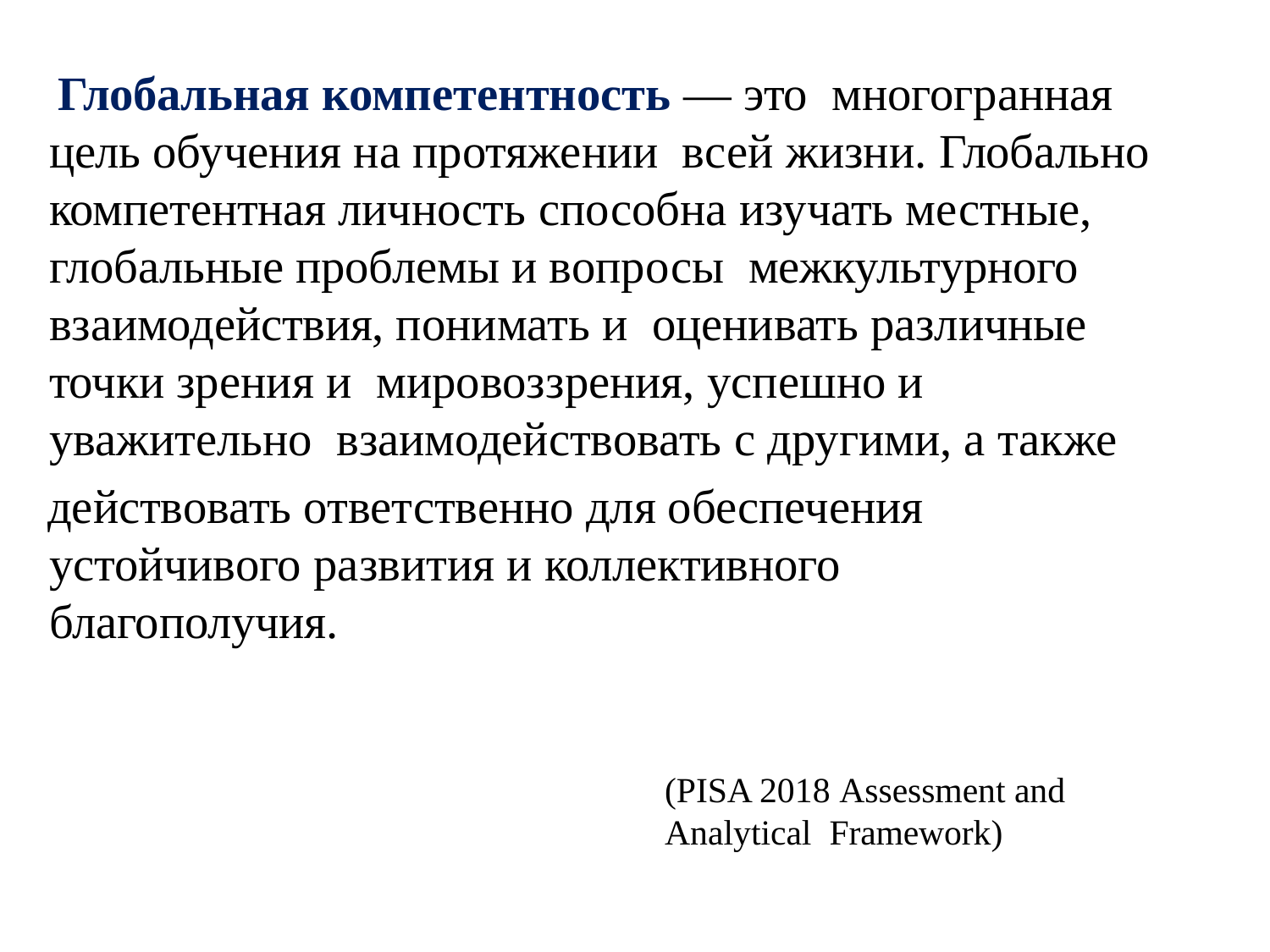

Глобальная компетентность — это  многогранная цель обучения на протяжении  всей жизни. Глобально компетентная личность способна изучать местные,  глобальные проблемы и вопросы  межкультурного взаимодействия, понимать и  оценивать различные точки зрения и  мировоззрения, успешно и уважительно  взаимодействовать с другими, а также
действовать ответственно для обеспечения  устойчивого развития и коллективного  благополучия.

(PISA 2018 Assessment and Analytical  Framework)